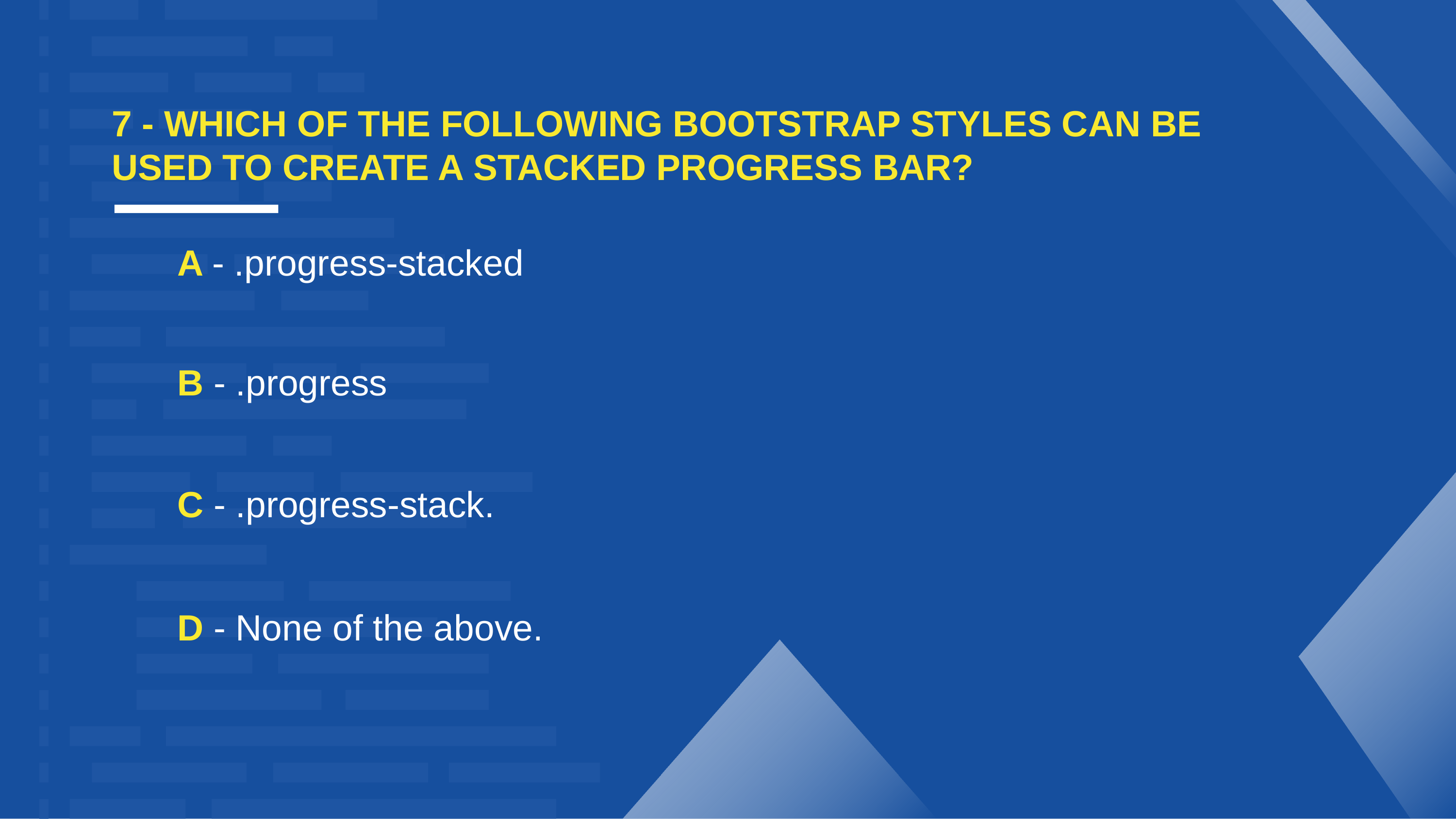

7 - WHICH OF THE FOLLOWING BOOTSTRAP STYLES CAN BE
USED TO CREATE A STACKED PROGRESS BAR?

A - .progress-stacked
B - .progress
C - .progress-stack.
D - None of the above.